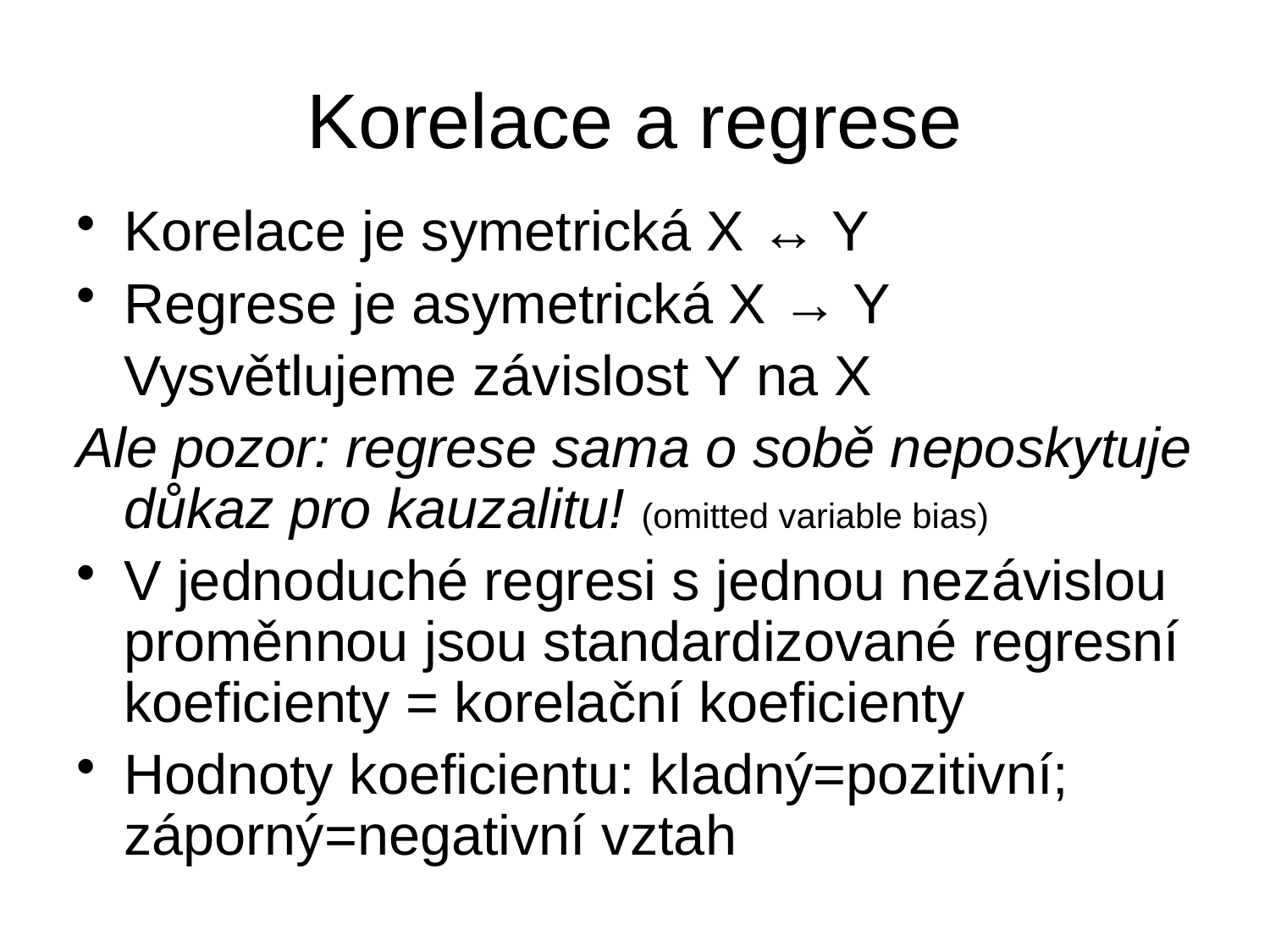

# Korelace a regrese
Korelace je symetrická X ↔ Y
Regrese je asymetrická X → Y
	Vysvětlujeme závislost Y na X
Ale pozor: regrese sama o sobě neposkytuje důkaz pro kauzalitu! (omitted variable bias)
V jednoduché regresi s jednou nezávislou proměnnou jsou standardizované regresní koeficienty = korelační koeficienty
Hodnoty koeficientu: kladný=pozitivní; záporný=negativní vztah